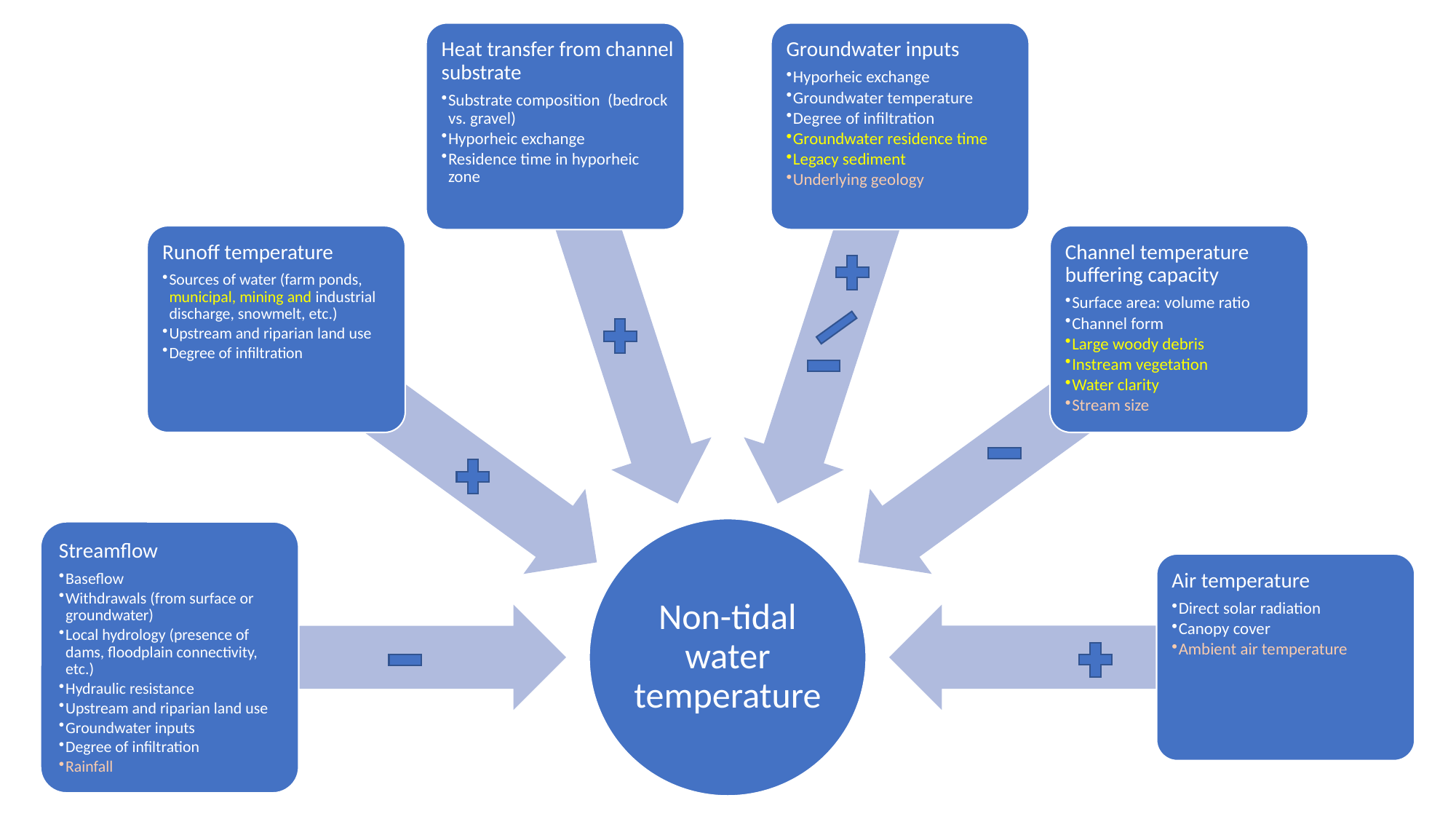

Non-tidal water temperature
Streamflow
Baseflow
Withdrawals (from surface or groundwater)
Local hydrology (presence of dams, floodplain connectivity, etc.)
Hydraulic resistance
Upstream and riparian land use
Groundwater inputs
Degree of infiltration
Rainfall
Runoff temperature
Sources of water (farm ponds, municipal, mining and industrial discharge, snowmelt, etc.)
Upstream and riparian land use
Degree of infiltration

Heat transfer from channel substrate
Substrate composition  (bedrock vs. gravel)
Hyporheic exchange
Residence time in hyporheic zone
Groundwater inputs
Hyporheic exchange
Groundwater temperature
Degree of infiltration
Groundwater residence time
Legacy sediment
Underlying geology
Channel temperature buffering capacity
Surface area: volume ratio
Channel form
Large woody debris
Instream vegetation
Water clarity
Stream size
Air temperature
Direct solar radiation
Canopy cover
Ambient air temperature